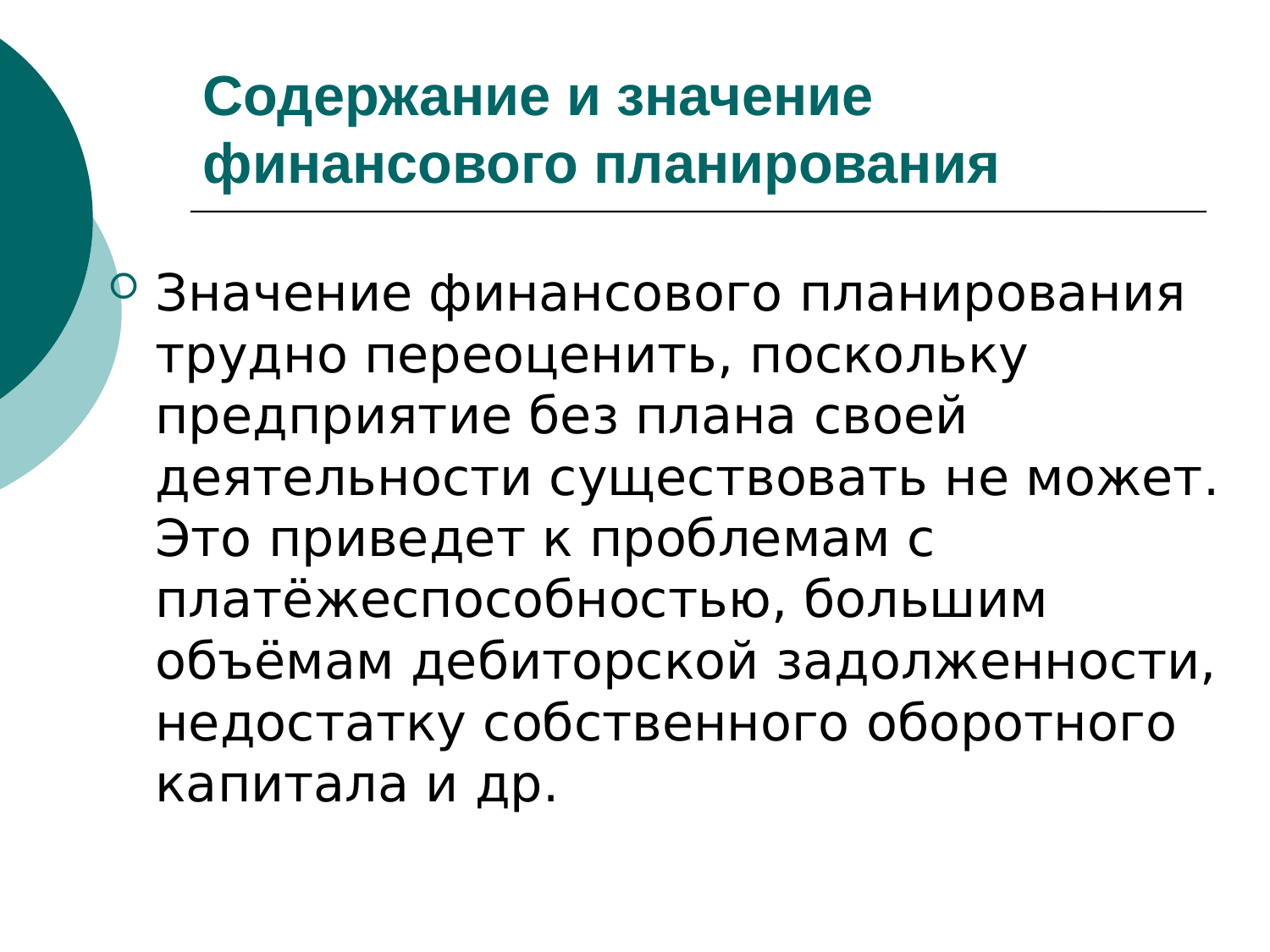

# Содержание и значение финансового планирования
Значение финансового планирования трудно переоценить, поскольку предприятие без плана своей деятельности существовать не может. Это приведет к проблемам с платёжеспособностью, большим объёмам дебиторской задолженности, недостатку собственного оборотного капитала и др.